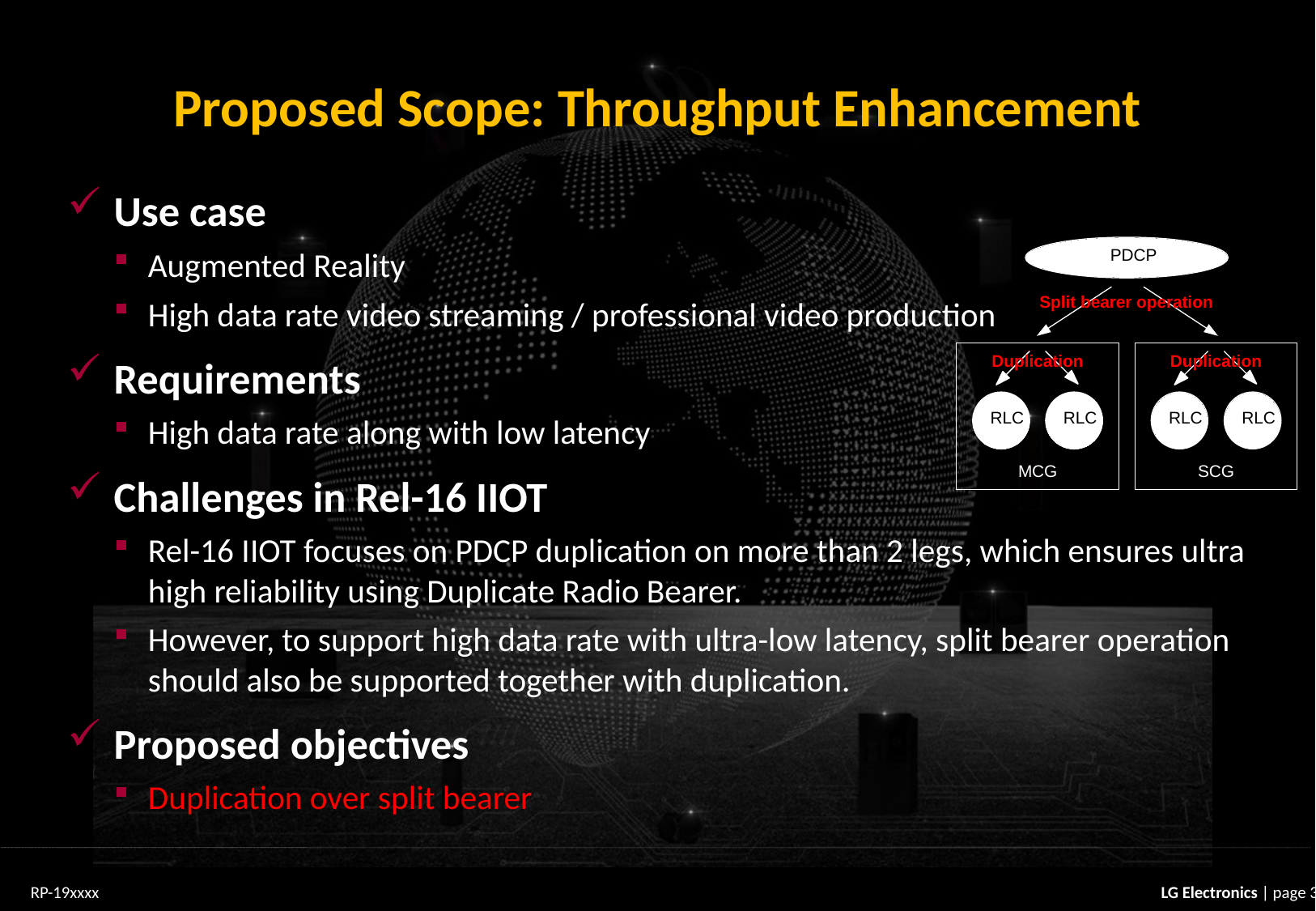

# Proposed Scope: Throughput Enhancement
Use case
Augmented Reality
High data rate video streaming / professional video production
Requirements
High data rate along with low latency
Challenges in Rel-16 IIOT
Rel-16 IIOT focuses on PDCP duplication on more than 2 legs, which ensures ultra high reliability using Duplicate Radio Bearer.
However, to support high data rate with ultra-low latency, split bearer operation should also be supported together with duplication.
Proposed objectives
Duplication over split bearer

PDCP

Split bearer operation

Duplication
Duplication

RLC
RLC
RLC
RLC
MCG
SCG